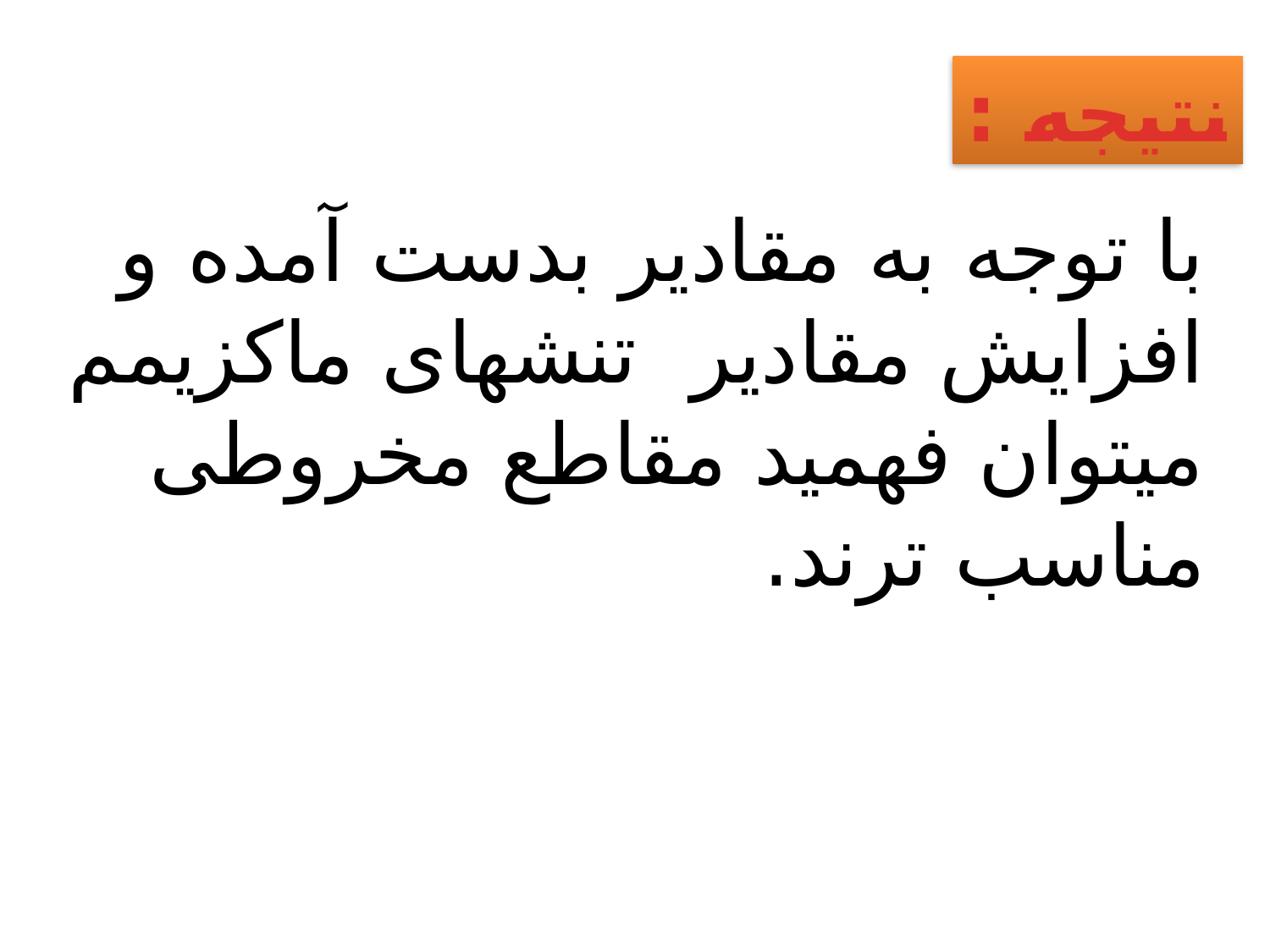

نتیجه :
با توجه به مقادیر بدست آمده و افزایش مقادیر  تنشهای ماکزیمم میتوان فهمید مقاطع مخروطی مناسب ترند.